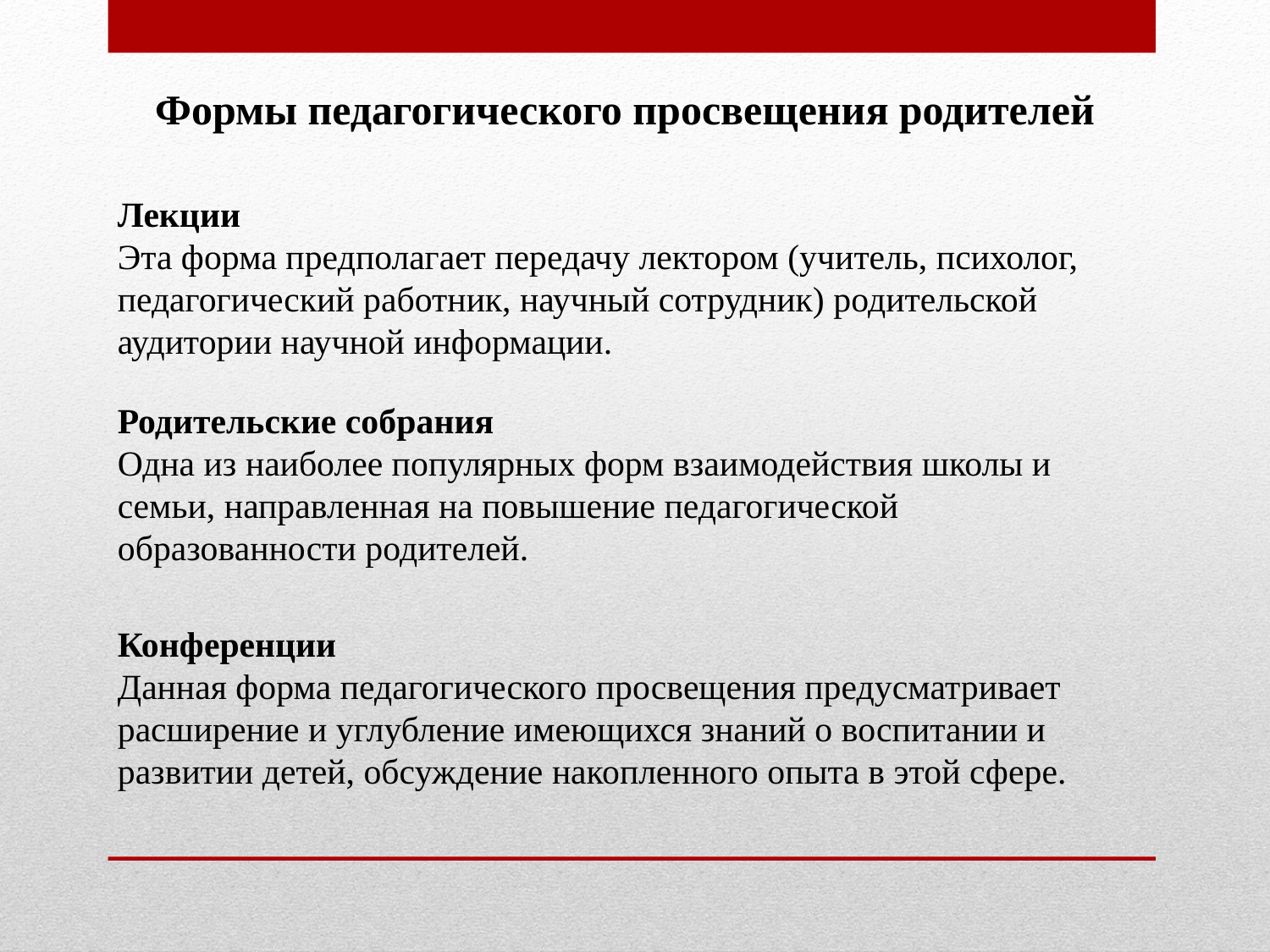

Формы педагогического просвещения родителей
Лекции
Эта форма предполагает передачу лектором (учитель, психолог, педагогический работник, научный сотрудник) родительской аудитории научной информации.
Родительские собрания
Одна из наиболее популярных форм взаимодействия школы и семьи, направленная на повышение педагогической образованности родителей.
Конференции
Данная форма педагогического просвещения предусматривает расширение и углубление имеющихся знаний о воспитании и развитии детей, обсуждение накопленного опыта в этой сфере.